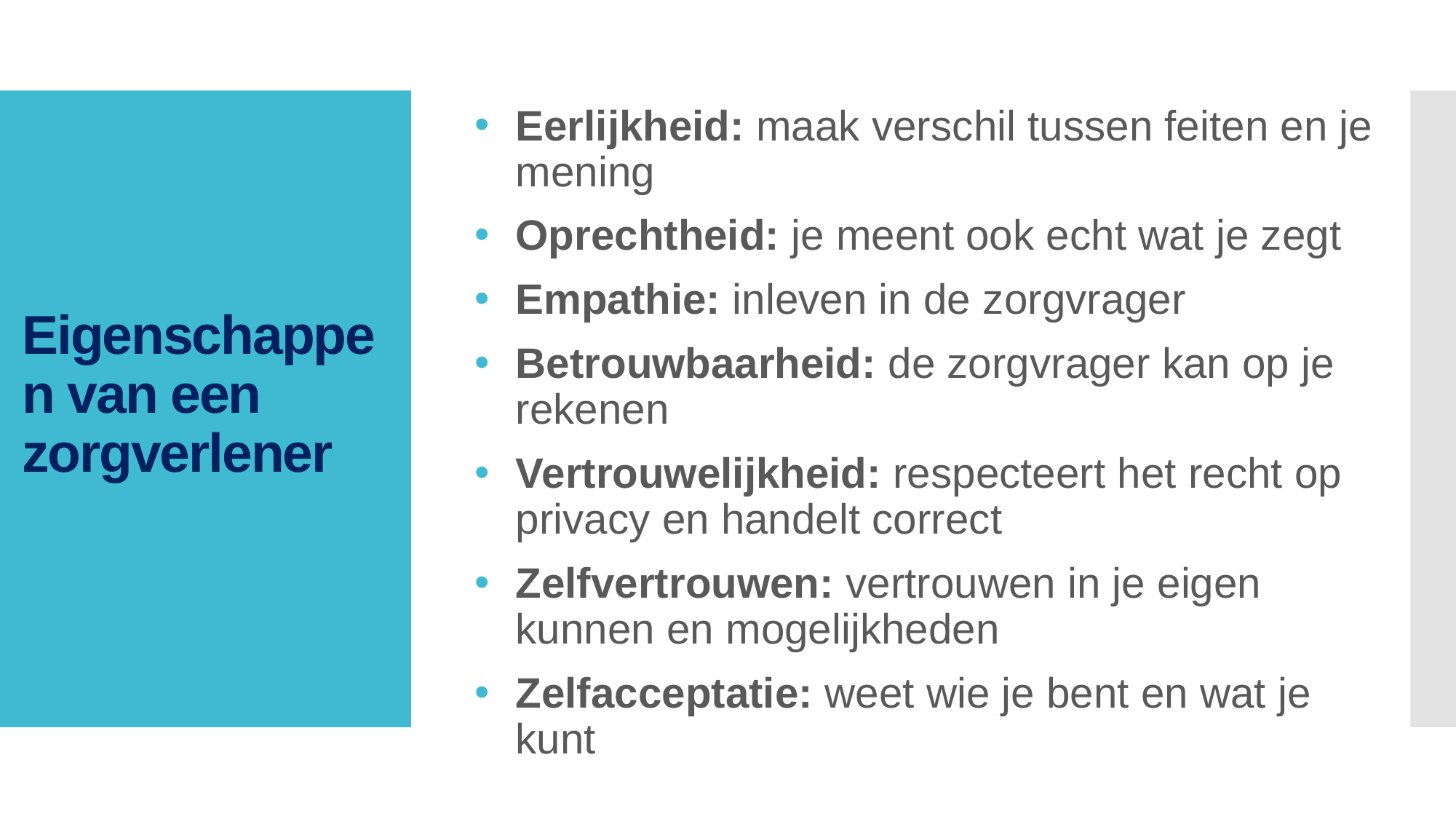

Eerlijkheid: maak verschil tussen feiten en je mening
Oprechtheid: je meent ook echt wat je zegt
Empathie: inleven in de zorgvrager
Betrouwbaarheid: de zorgvrager kan op je rekenen
Vertrouwelijkheid: respecteert het recht op privacy en handelt correct
Zelfvertrouwen: vertrouwen in je eigen kunnen en mogelijkheden
Zelfacceptatie: weet wie je bent en wat je kunt
# Eigenschappen van een zorgverlener